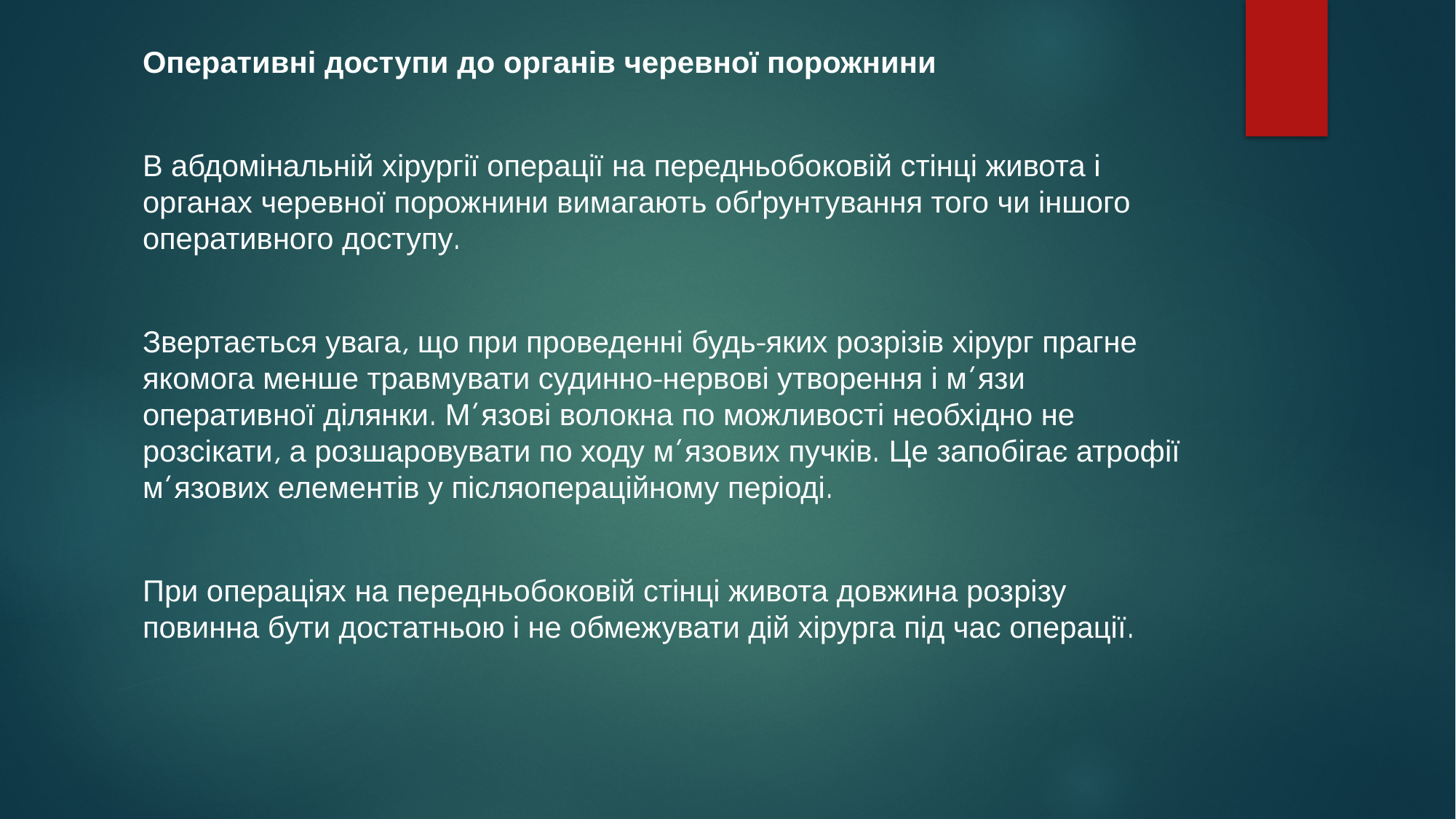

Оперативні доступи до органів черевної порожнини

В абдомінальній хірургії операції на передньобоковій стінці живота і органах черевної порожнини вимагають обґрунтування того чи іншого оперативного доступу.

Звертається увага, що при проведенні будь-яких розрізів хірург прагне якомога менше травмувати судинно-нервові утворення і м’язи оперативної ділянки. М’язові волокна по можливості необхідно не розсікати, а розшаровувати по ходу м’язових пучків. Це запобігає атрофії м’язових елементів у післяопераційному періоді.

При операціях на передньобоковій стінці живота довжина розрізу повинна бути достатньою і не обмежувати дій хірурга під час операції.